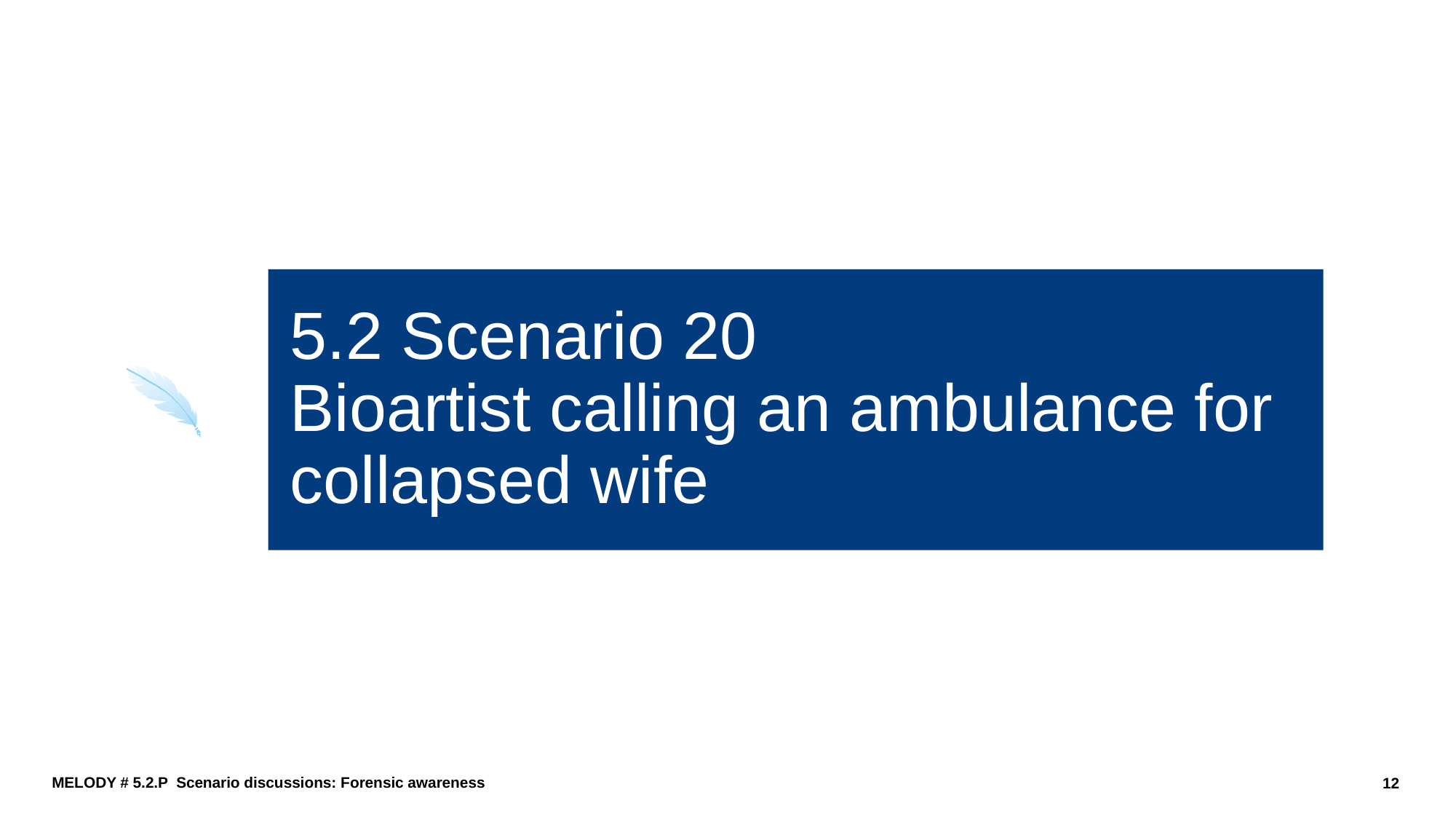

# 5.2 Scenario 20 Bioartist calling an ambulance for collapsed wife
MELODY # 5.2.P  Scenario discussions: Forensic awareness
12